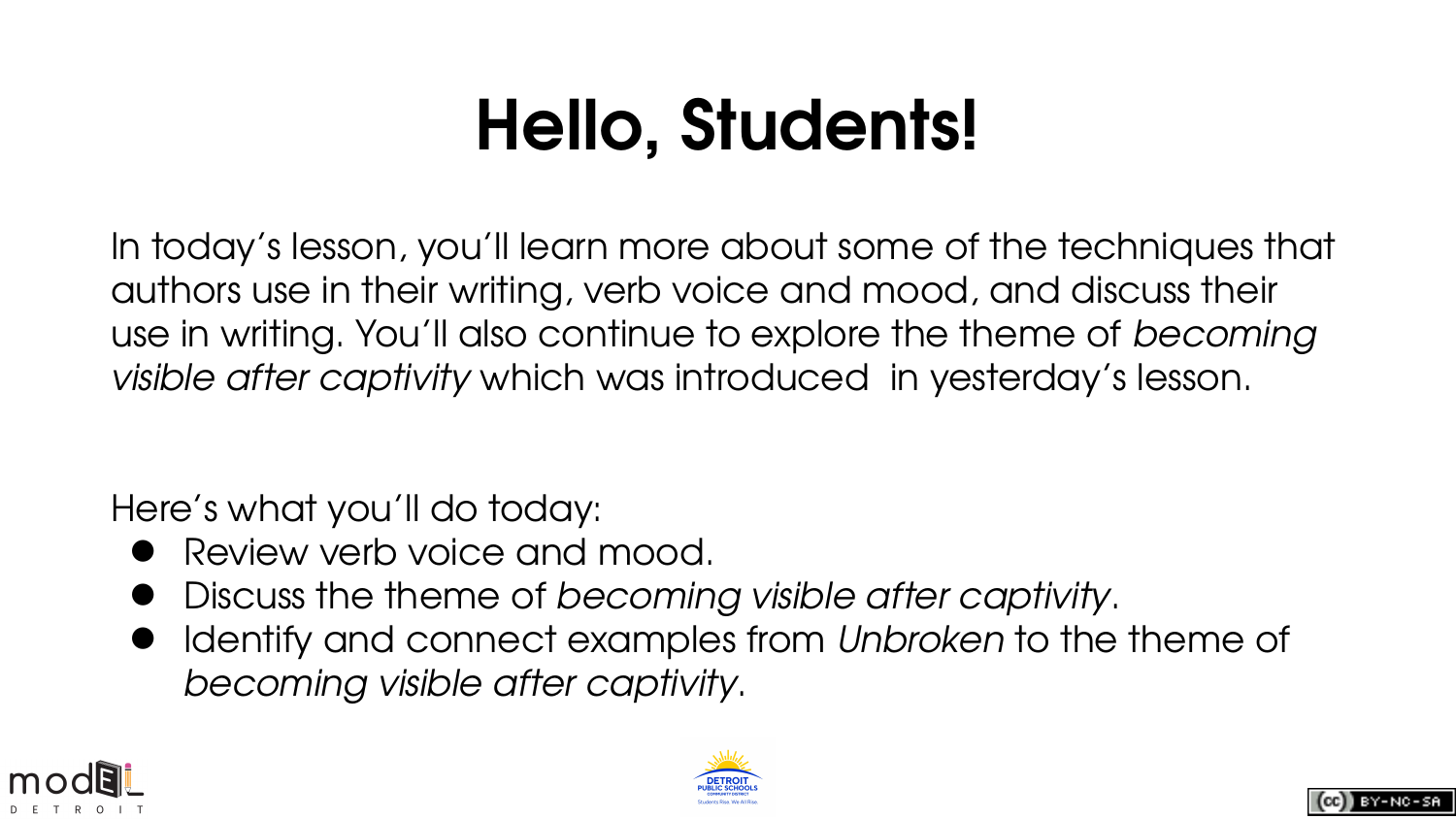

# Hello, Students!
In today’s lesson, you’ll learn more about some of the techniques that authors use in their writing, verb voice and mood, and discuss their use in writing. You’ll also continue to explore the theme of becoming visible after captivity which was introduced  in yesterday’s lesson.

Here’s what you’ll do today:
Review verb voice and mood.
Discuss the theme of becoming visible after captivity.
Identify and connect examples from Unbroken to the theme of becoming visible after captivity.